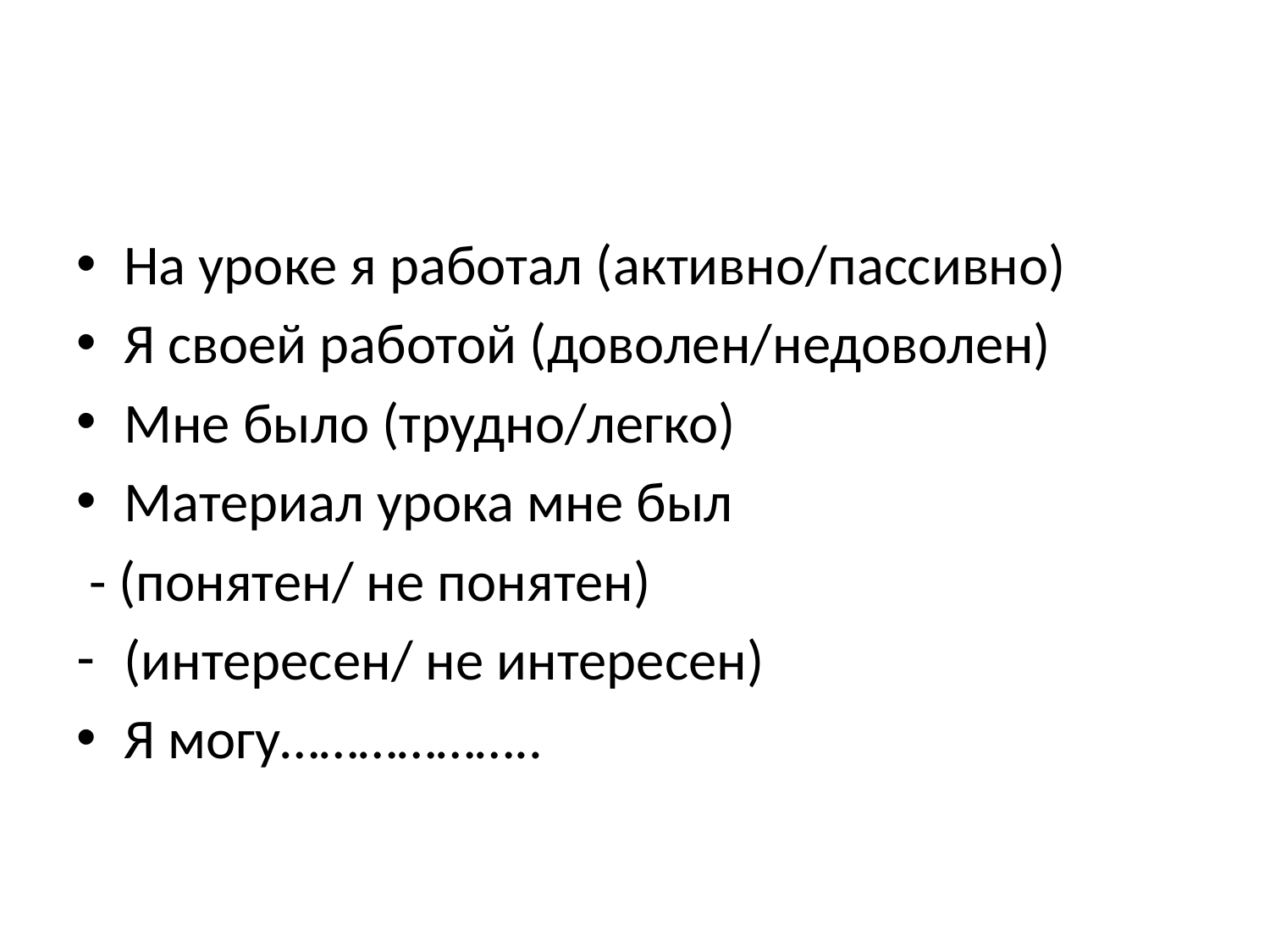

#
На уроке я работал (активно/пассивно)
Я своей работой (доволен/недоволен)
Мне было (трудно/легко)
Материал урока мне был
 - (понятен/ не понятен)
(интересен/ не интересен)
Я могу………………..